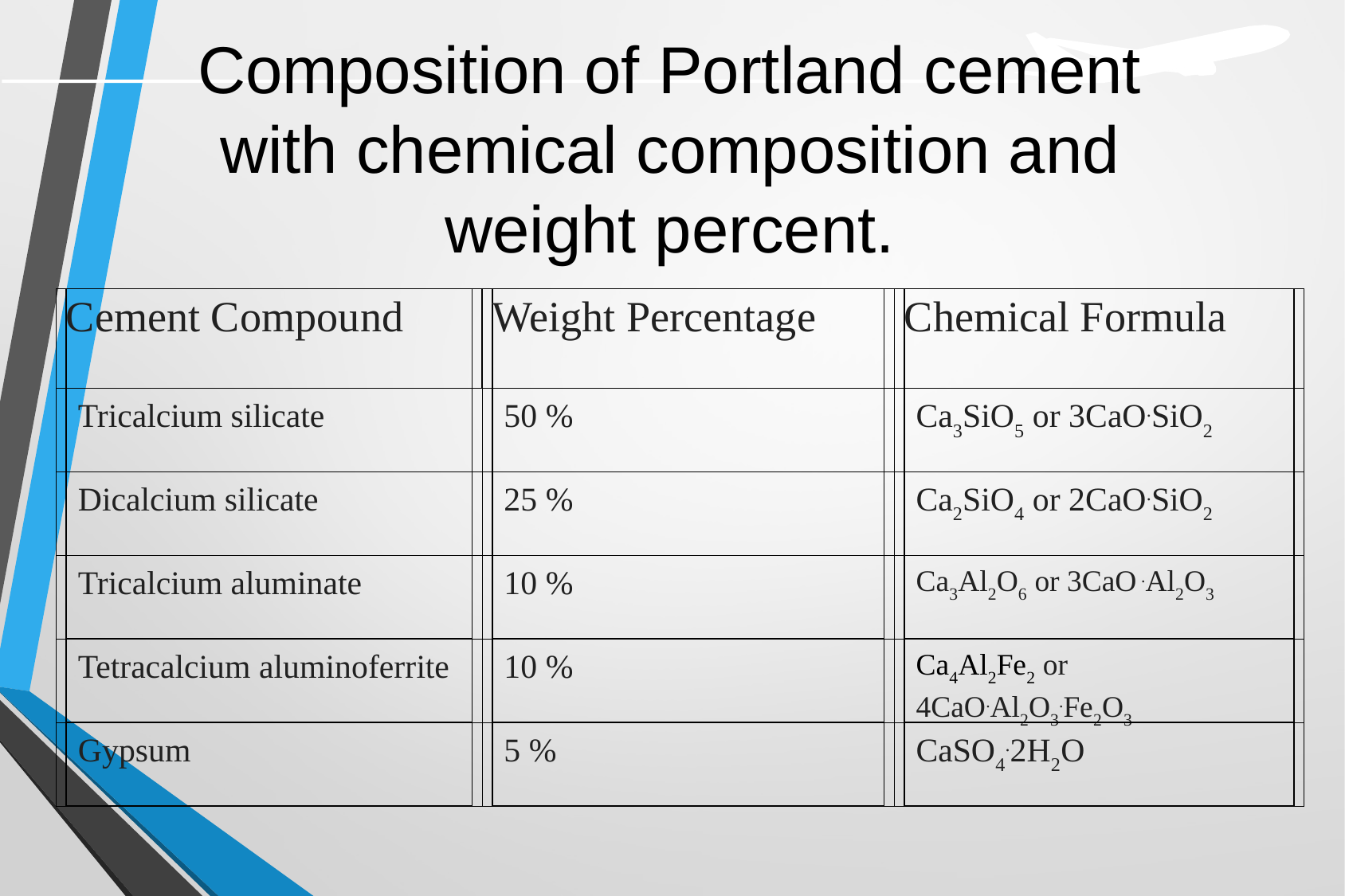

# Composition of Portland cement with chemical composition and weight percent.

Cement Compound

Weight Percentage

Chemical Formula

Tricalcium silicate

50 %

Ca3SiO5 or 3CaO.SiO2

Dicalcium silicate

25 %

Ca2SiO4 or 2CaO.SiO2

Tricalcium aluminate

10 %

Ca3Al2O6 or 3CaO .Al2O3

Tetracalcium aluminoferrite

10 %

Ca4Al2Fe2 or 4CaO.Al2O3.Fe2O3

Gypsum

5 %

CaSO4.2H2O